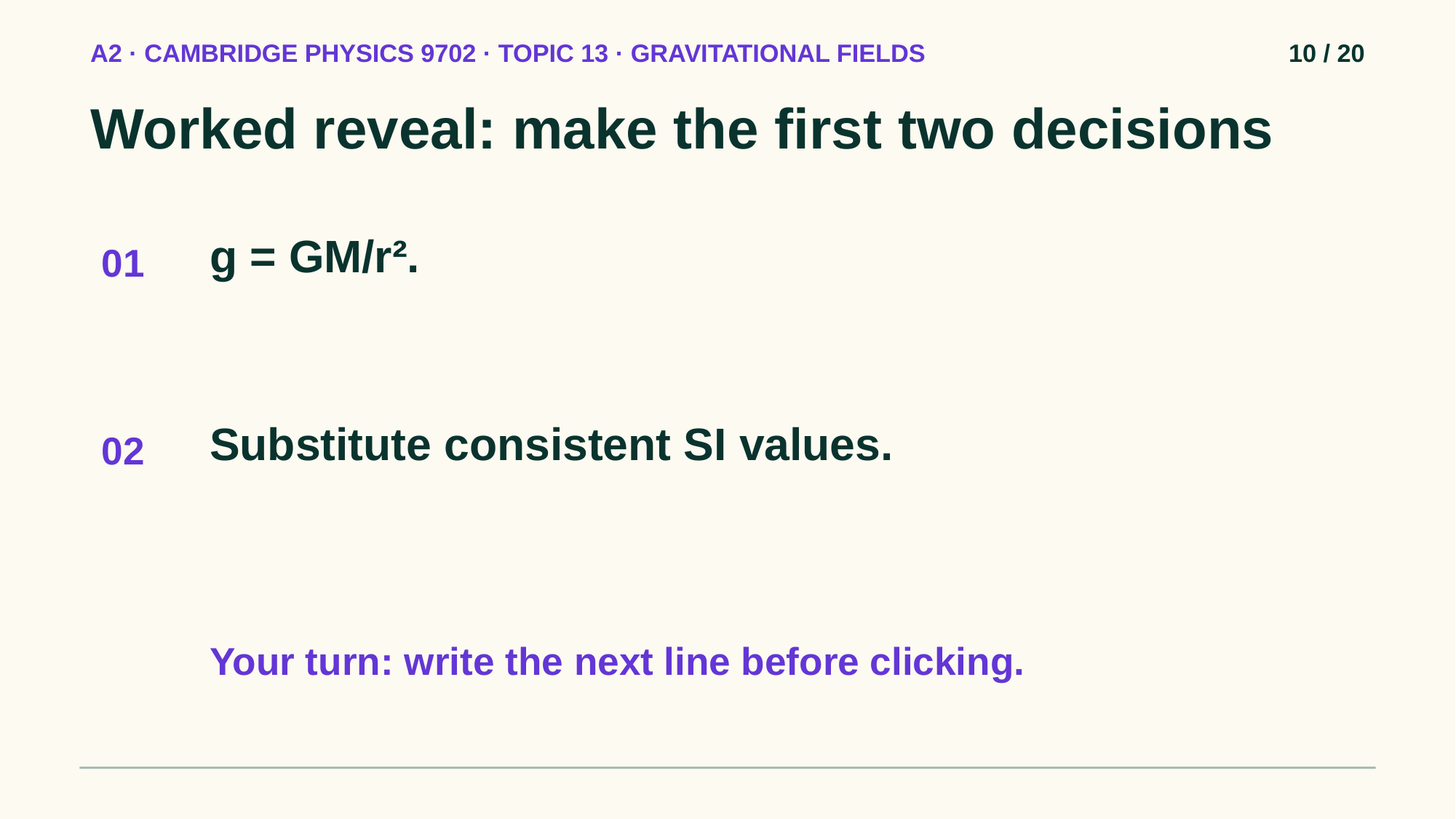

A2 · CAMBRIDGE PHYSICS 9702 · TOPIC 13 · GRAVITATIONAL FIELDS
10 / 20
Worked reveal: make the first two decisions
g = GM/r².
01
Substitute consistent SI values.
02
Your turn: write the next line before clicking.